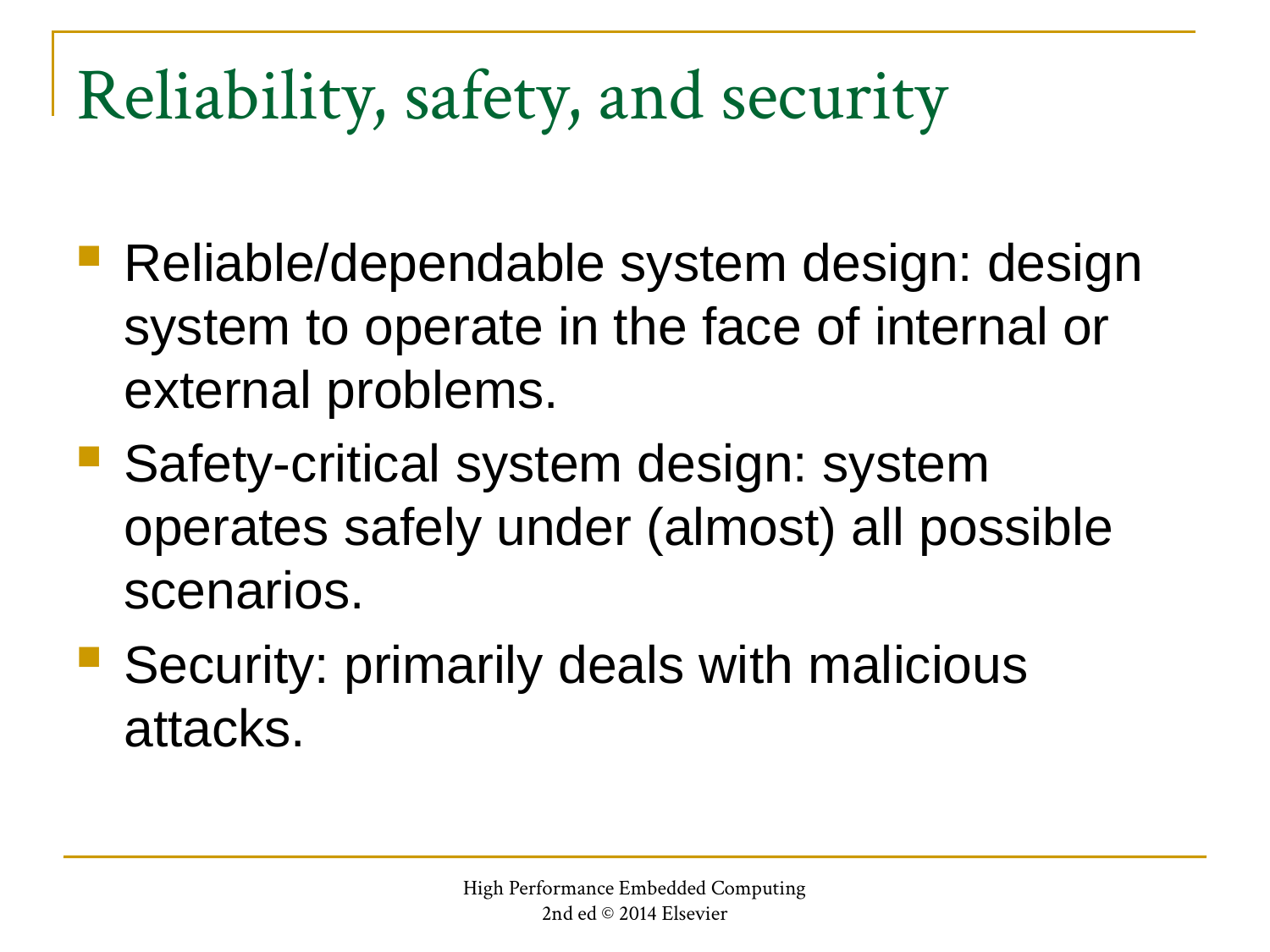

# Reliability, safety, and security
Reliable/dependable system design: design system to operate in the face of internal or external problems.
Safety-critical system design: system operates safely under (almost) all possible scenarios.
Security: primarily deals with malicious attacks.
High Performance Embedded Computing 2nd ed © 2014 Elsevier